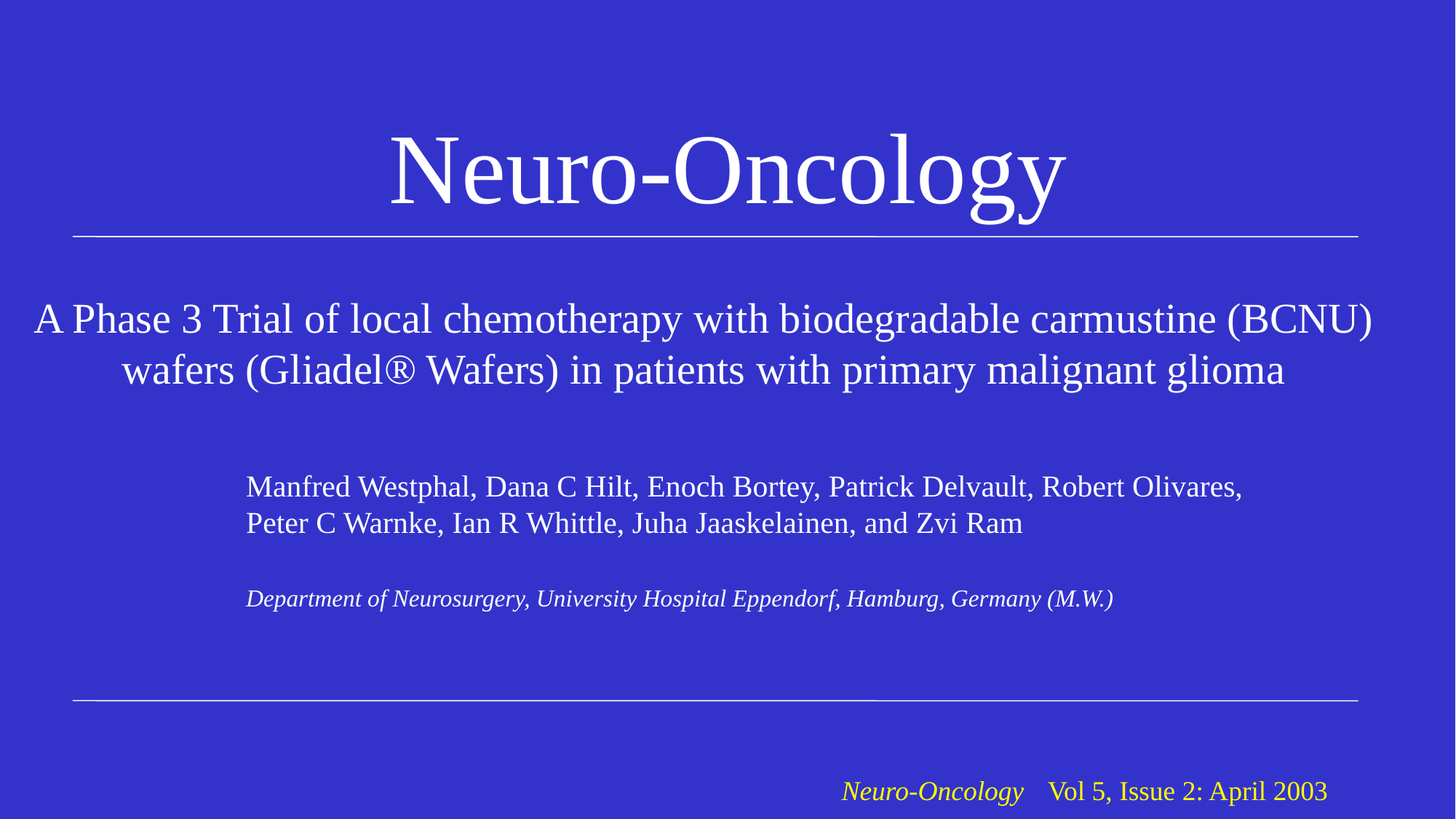

Neuro-Oncology

# A Phase 3 Trial of local chemotherapy with biodegradable carmustine (BCNU) wafers (Gliadel® Wafers) in patients with primary malignant glioma
Manfred Westphal, Dana C Hilt, Enoch Bortey, Patrick Delvault, Robert Olivares, Peter C Warnke, Ian R Whittle, Juha Jaaskelainen, and Zvi Ram

Department of Neurosurgery, University Hospital Eppendorf, Hamburg, Germany (M.W.)

Neuro-Oncology  Vol 5, Issue 2: April 2003